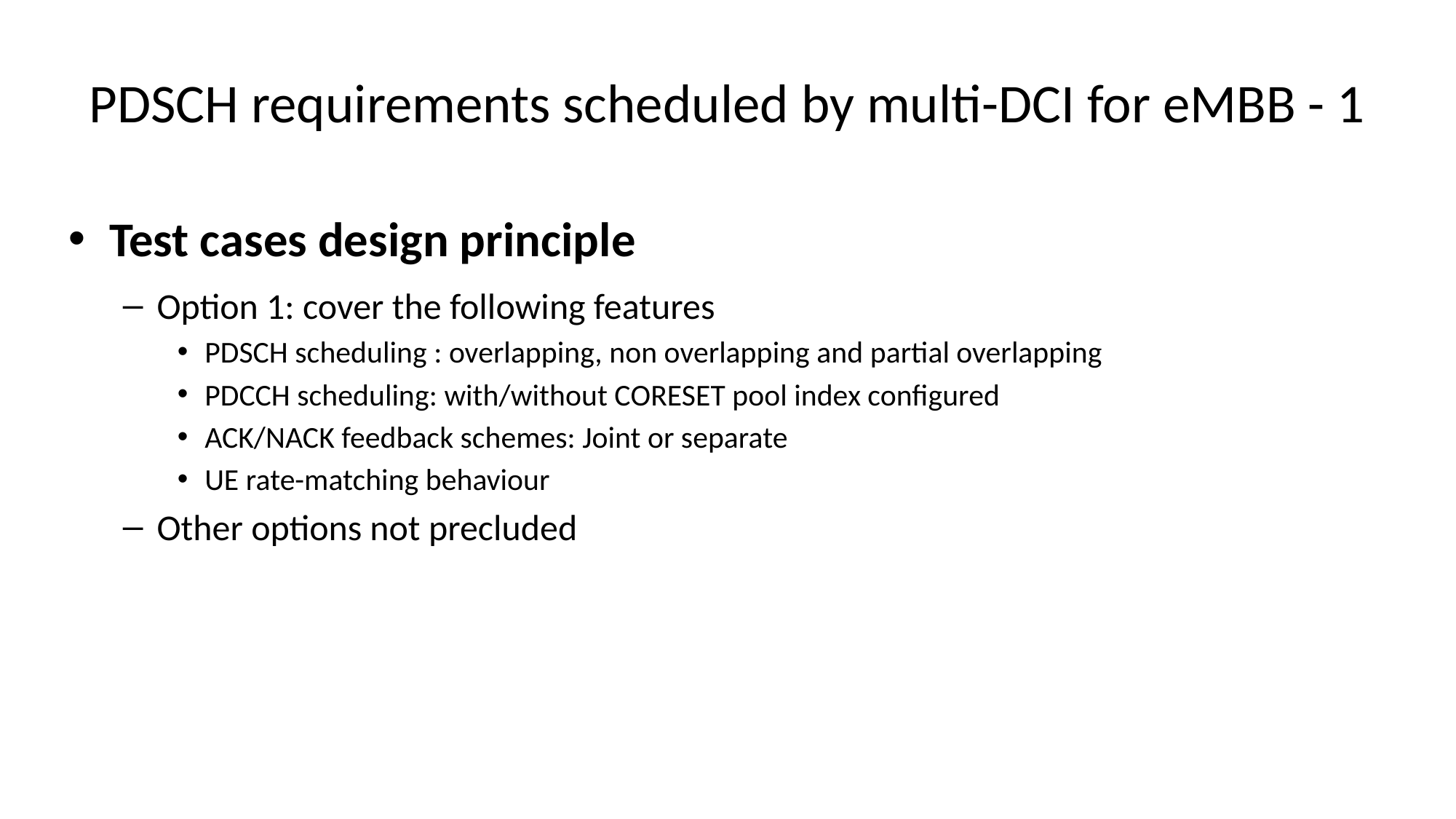

# PDSCH requirements scheduled by multi-DCI for eMBB - 1
Test cases design principle
Option 1: cover the following features
PDSCH scheduling : overlapping, non overlapping and partial overlapping
PDCCH scheduling: with/without CORESET pool index configured
ACK/NACK feedback schemes: Joint or separate
UE rate-matching behaviour
Other options not precluded